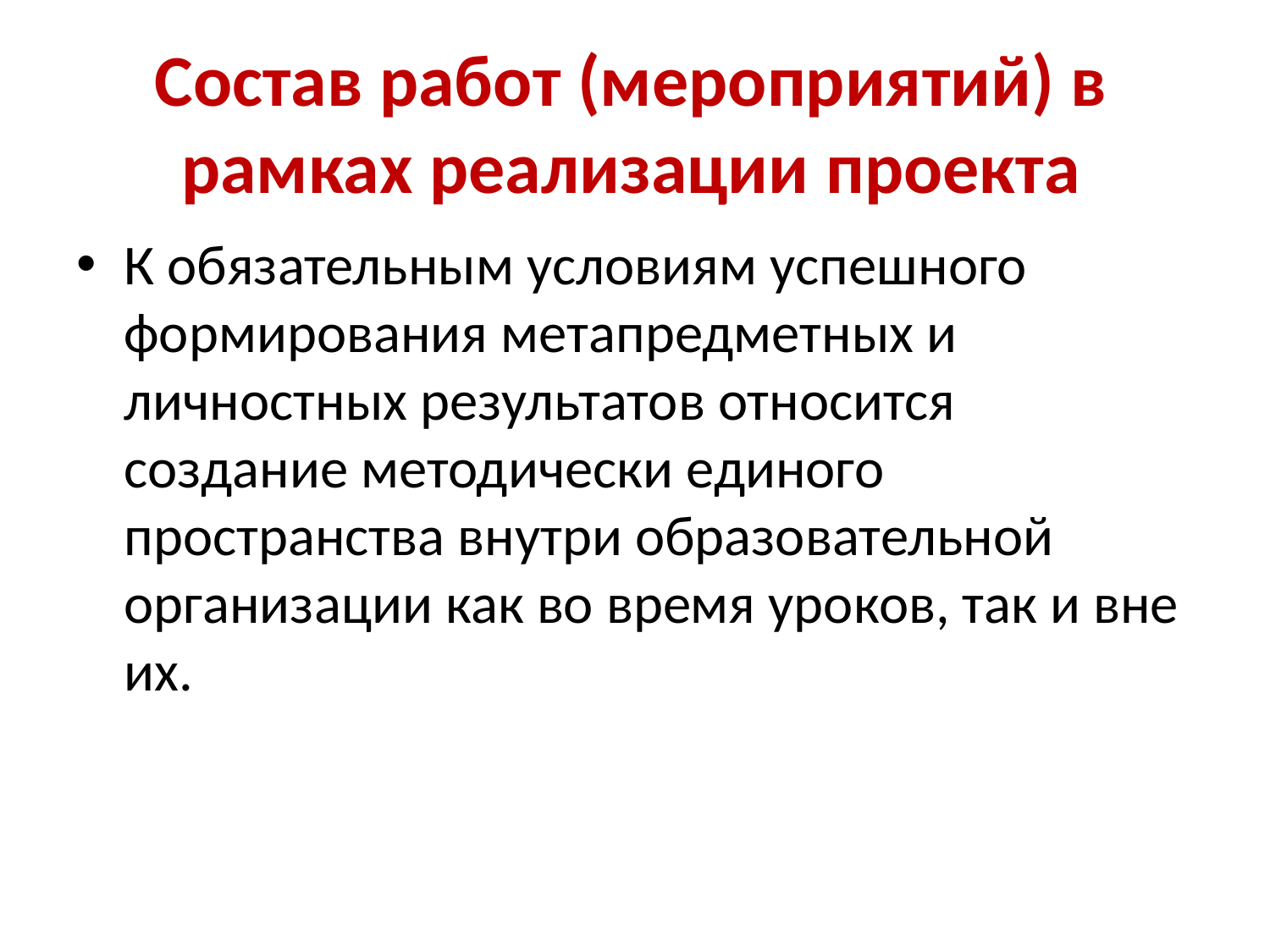

# Состав работ (мероприятий) в рамках реализации проекта
К обязательным условиям успешного формирования метапредметных и личностных результатов относится создание методически единого пространства внутри образовательной организации как во время уроков, так и вне их.